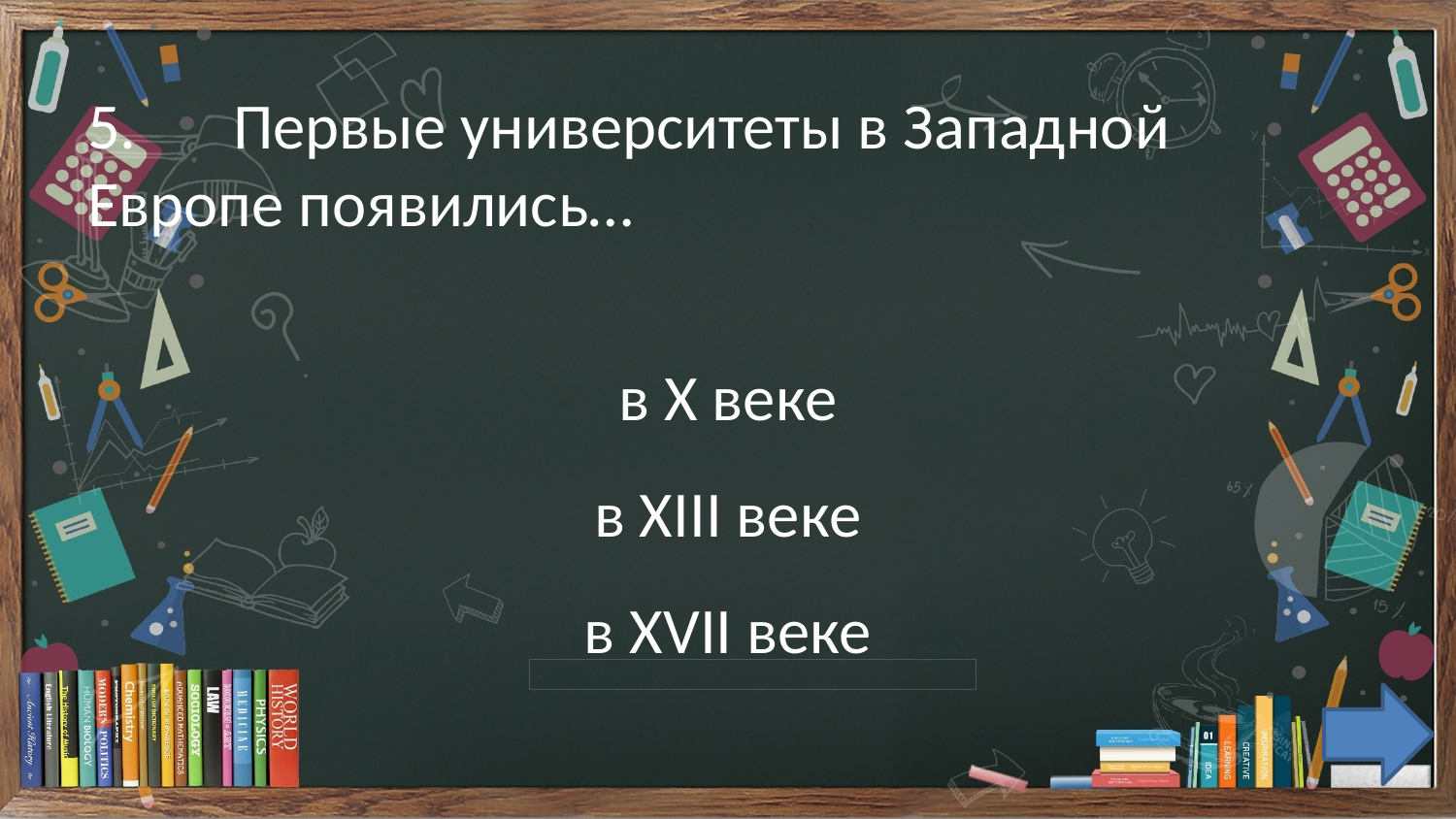

5.	Первые университеты в Западной 	Европе появились…

в X веке
в XIII веке
в XVII веке